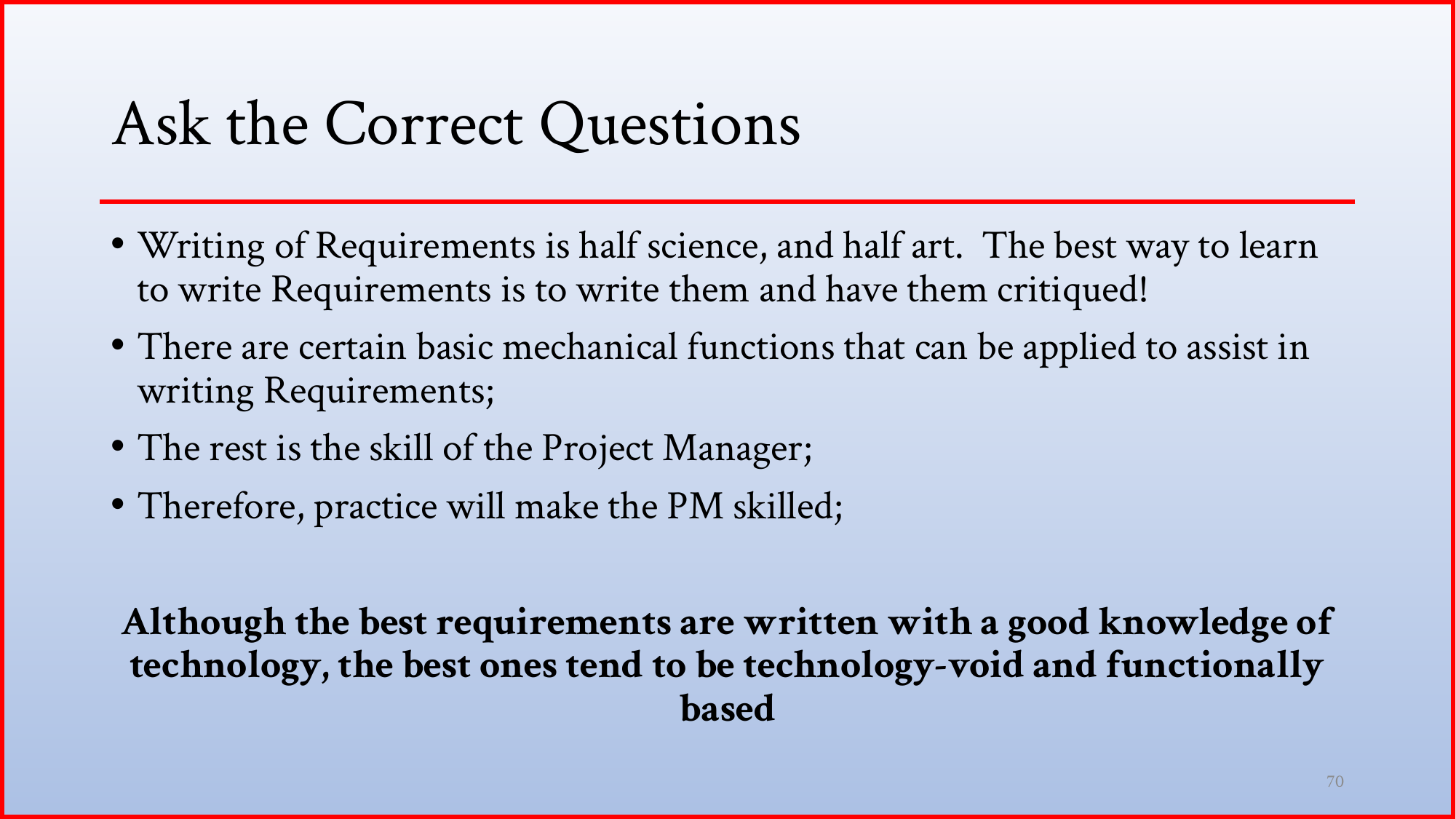

# Ask the Correct Questions
Writing of Requirements is half science, and half art.  The best way to learn to write Requirements is to write them and have them critiqued!
There are certain basic mechanical functions that can be applied to assist in writing Requirements;
The rest is the skill of the Project Manager;
Therefore, practice will make the PM skilled;

Although the best requirements are written with a good knowledge of technology, the best ones tend to be technology-void and functionally based

70